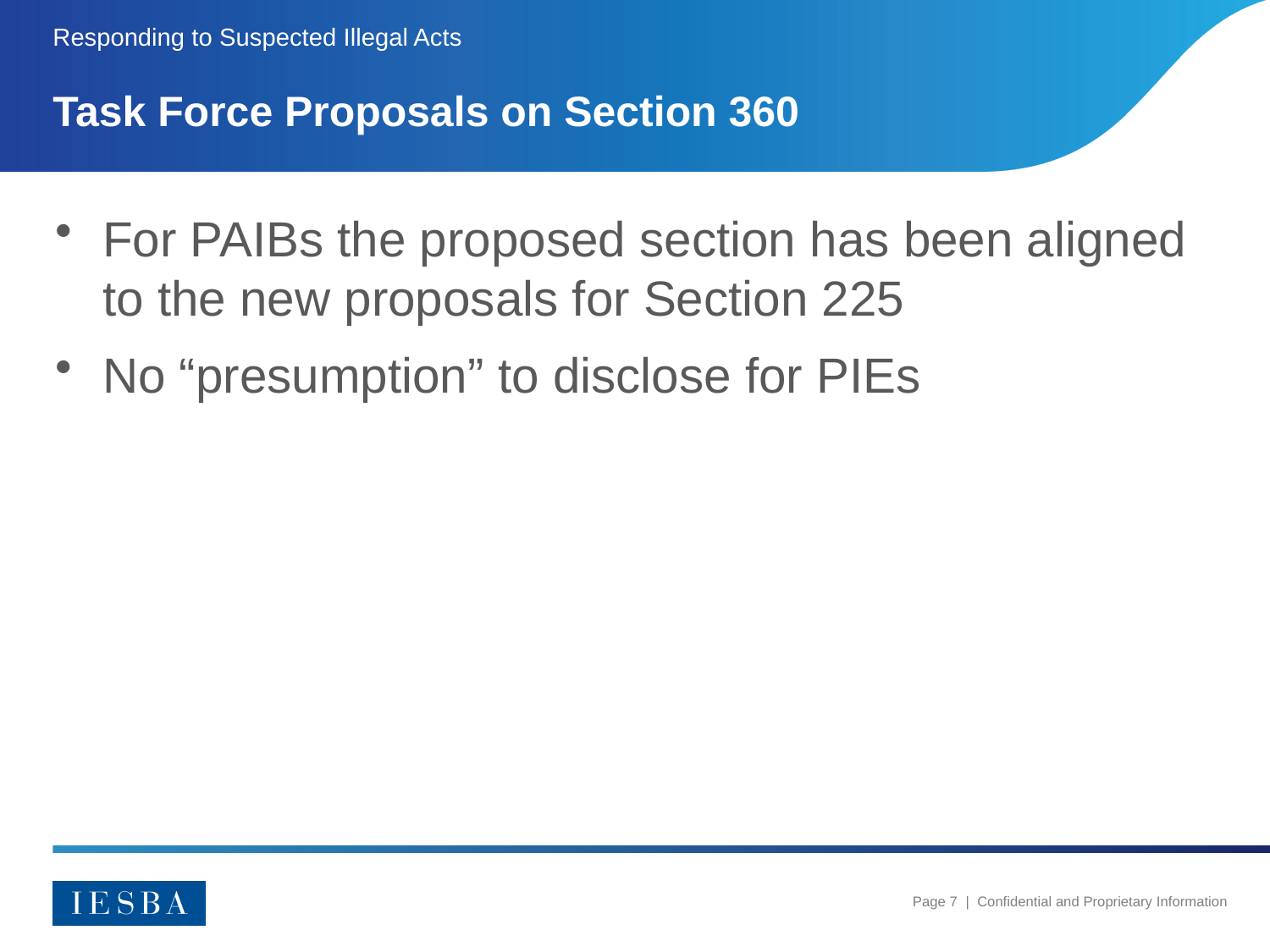

Responding to Suspected Illegal Acts

# Task Force Proposals on Section 360
For PAIBs the proposed section has been aligned to the new proposals for Section 225
No “presumption” to disclose for PIEs